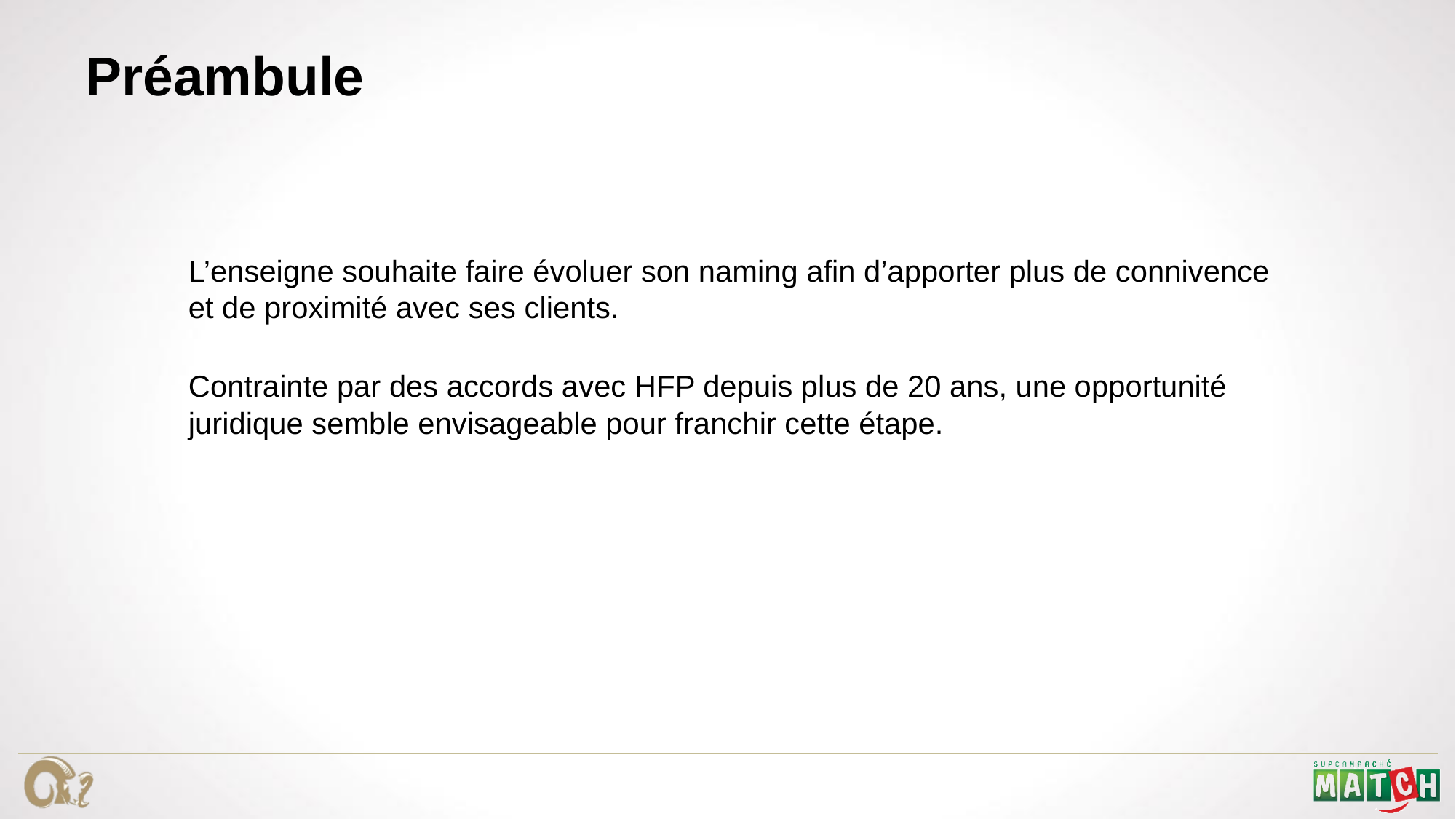

Préambule
L’enseigne souhaite faire évoluer son naming afin d’apporter plus de connivence et de proximité avec ses clients.
Contrainte par des accords avec HFP depuis plus de 20 ans, une opportunité juridique semble envisageable pour franchir cette étape.